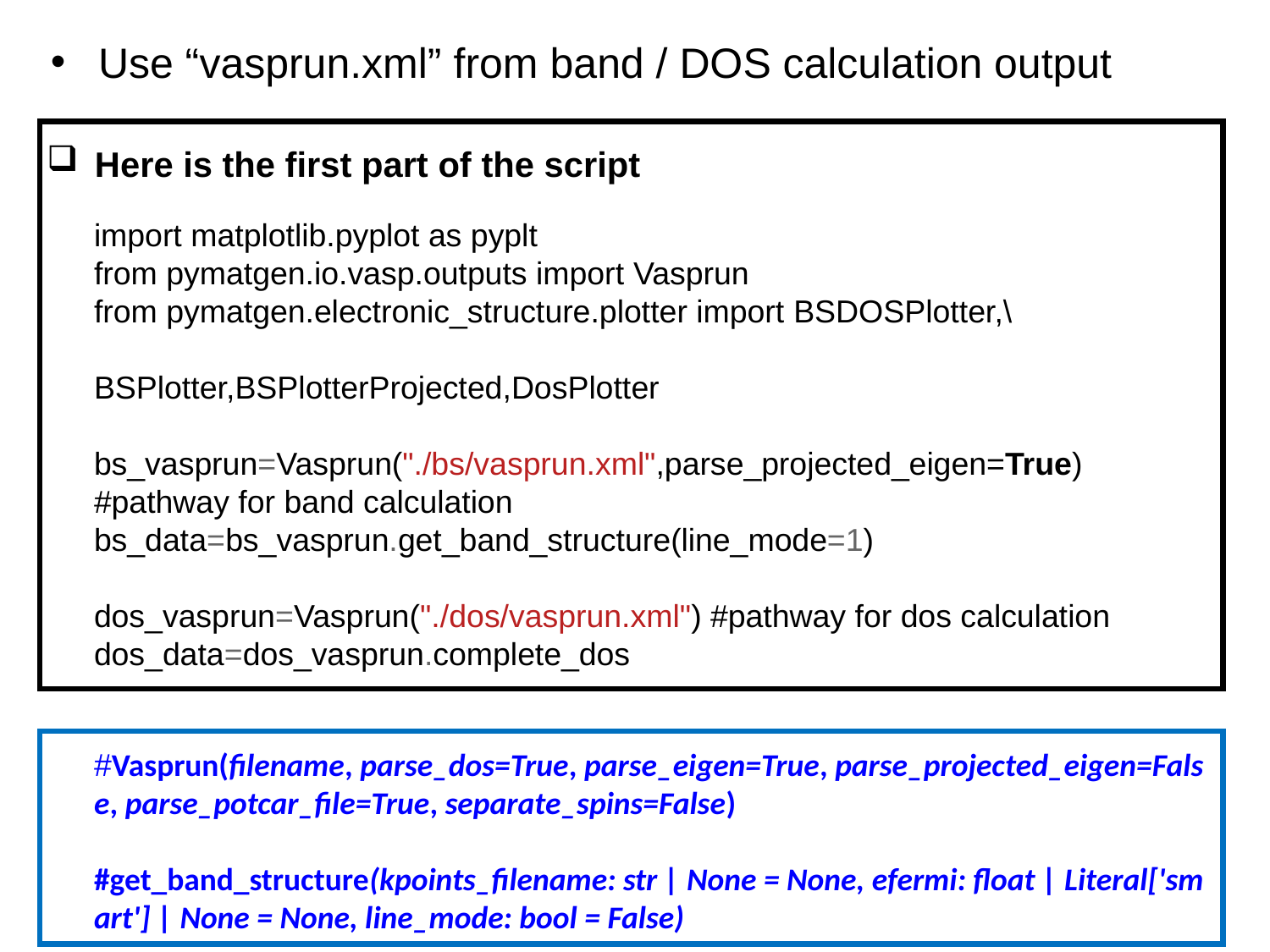

Use “vasprun.xml” from band / DOS calculation output

Here is the first part of the script
import matplotlib.pyplot as pyplt
from pymatgen.io.vasp.outputs import Vasprun
from pymatgen.electronic_structure.plotter import BSDOSPlotter,\
BSPlotter,BSPlotterProjected,DosPlotter

bs_vasprun=Vasprun("./bs/vasprun.xml",parse_projected_eigen=True) #pathway for band calculation
bs_data=bs_vasprun.get_band_structure(line_mode=1)
dos_vasprun=Vasprun("./dos/vasprun.xml") #pathway for dos calculation
dos_data=dos_vasprun.complete_dos

#Vasprun(filename, parse_dos=True, parse_eigen=True, parse_projected_eigen=False, parse_potcar_file=True, separate_spins=False)

#get_band_structure(kpoints_filename: str | None = None, efermi: float | Literal['smart'] | None = None, line_mode: bool = False)